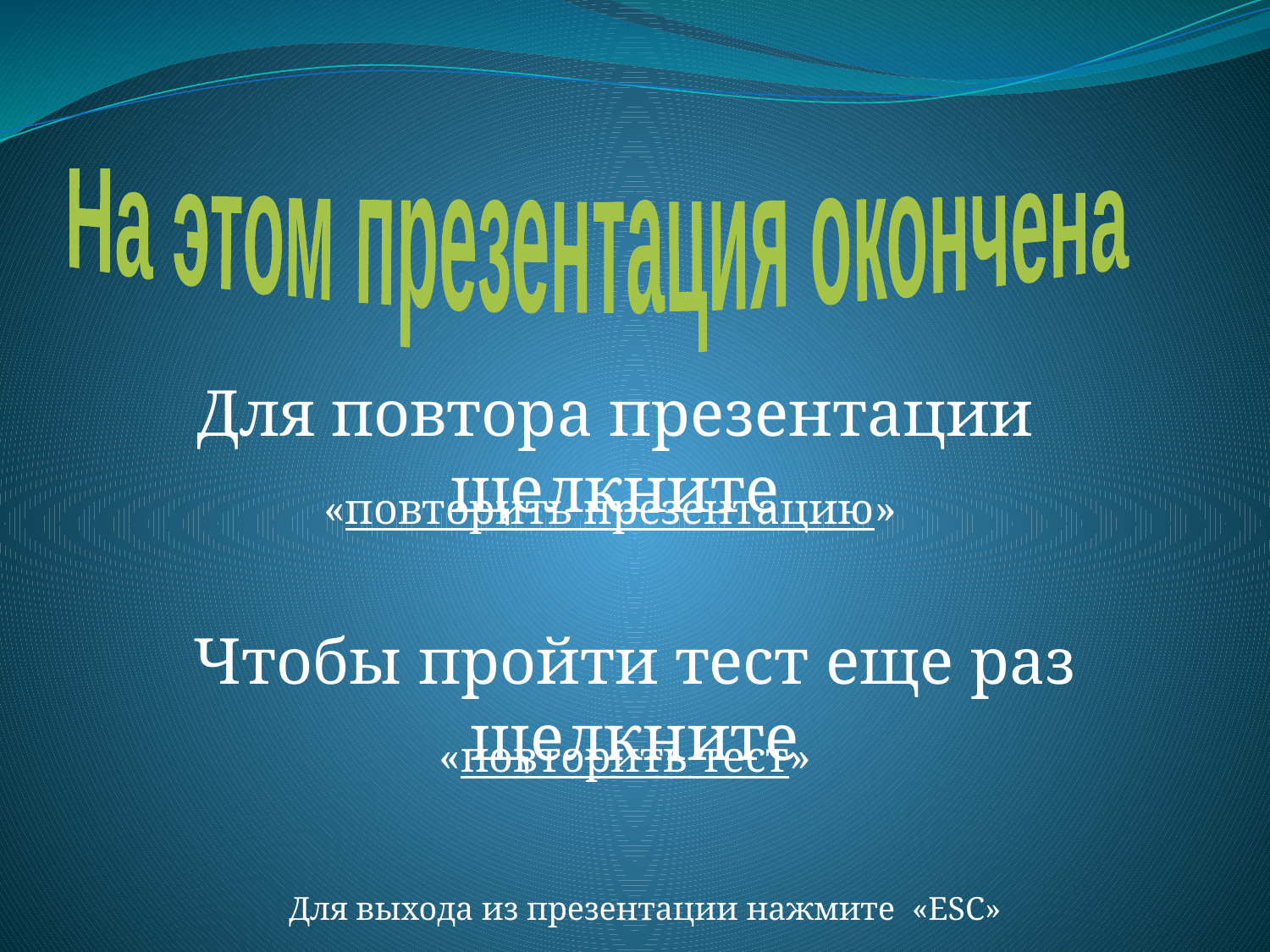

На этом презентация окончена
Для повтора презентации щелкните
«повторить презентацию»
Чтобы пройти тест еще раз щелкните
«повторить тест»
Для выхода из презентации нажмите  «ESC»